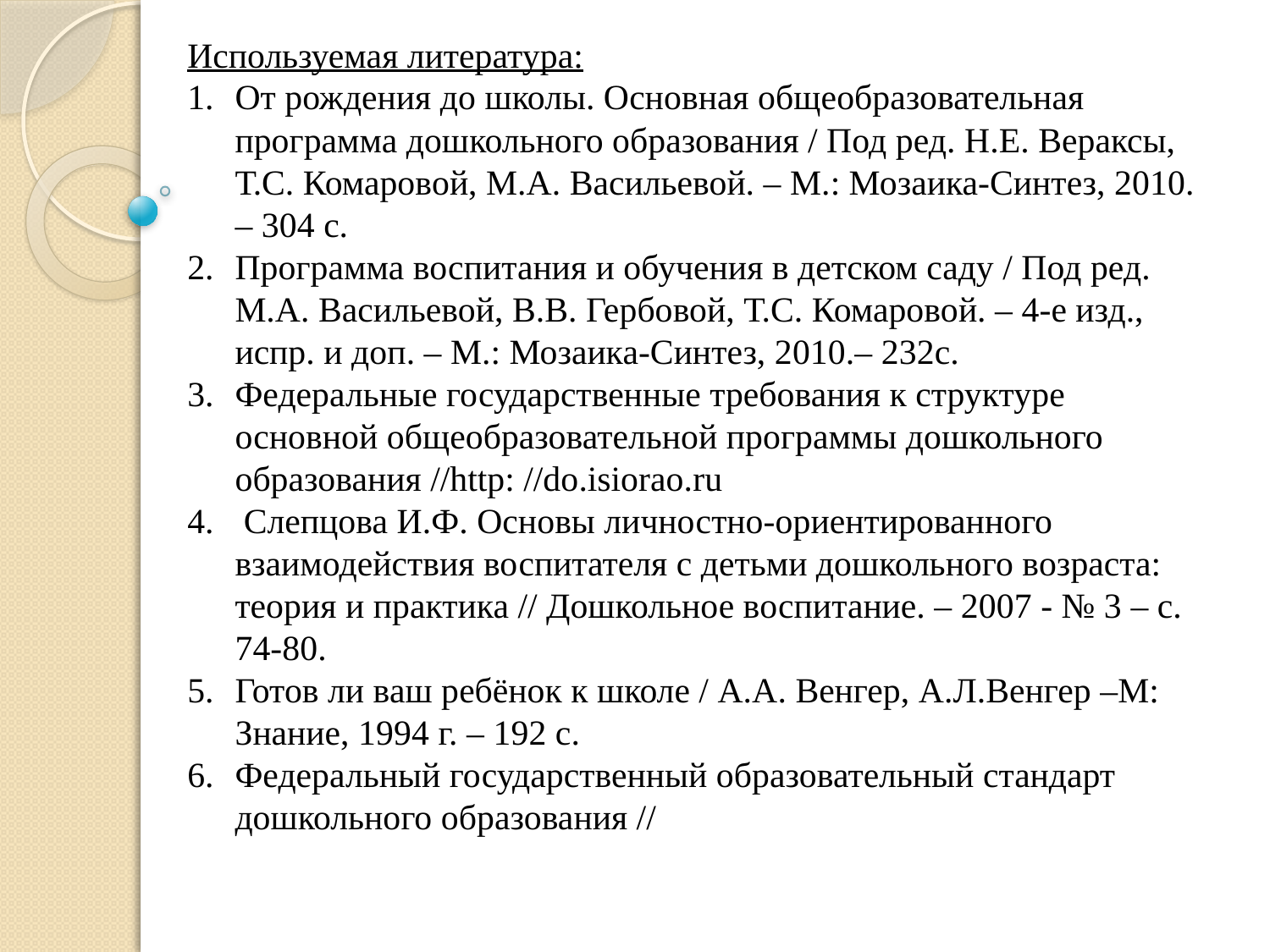

Используемая литература:
От рождения до школы. Основная общеобразовательная программа дошкольного образования / Под ред. Н.Е. Вераксы, Т.С. Комаровой, М.А. Васильевой. – М.: Мозаика-Синтез, 2010. – 304 с.
Программа воспитания и обучения в детском саду / Под ред. М.А. Васильевой, В.В. Гербовой, Т.С. Комаровой. – 4-е изд., испр. и доп. – М.: Мозаика-Синтез, 2010.– 232с.
Федеральные государственные требования к структуре основной общеобразовательной программы дошкольного образования //http: //do.isiorao.ru
 Слепцова И.Ф. Основы личностно-ориентированного взаимодействия воспитателя с детьми дошкольного возраста: теория и практика // Дошкольное воспитание. – 2007 - № 3 – с. 74-80.
Готов ли ваш ребёнок к школе / А.А. Венгер, А.Л.Венгер –М: Знание, 1994 г. – 192 с.
Федеральный государственный образовательный стандарт дошкольного образования //